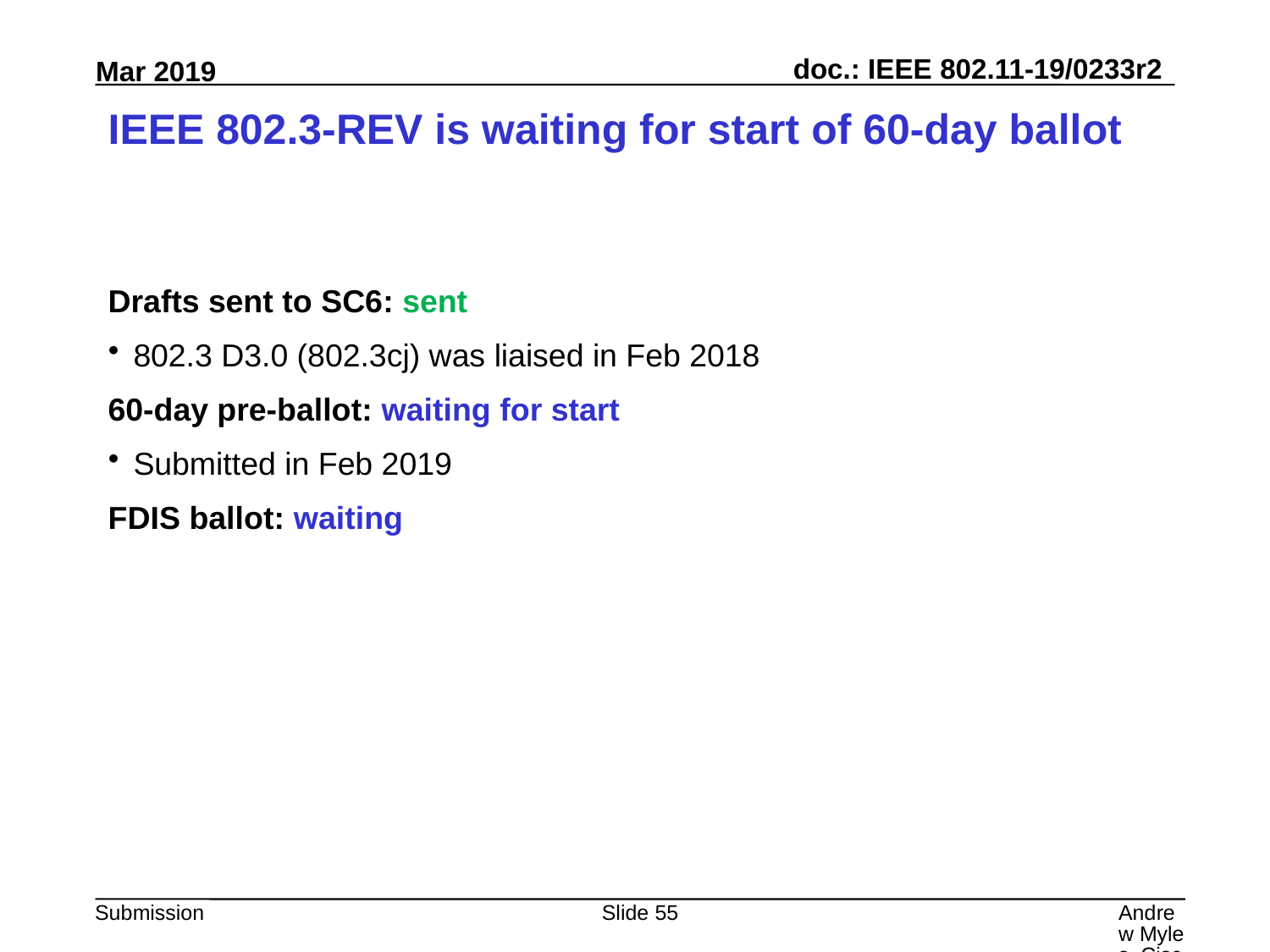

# IEEE 802.3-REV is waiting for start of 60-day ballot
Drafts sent to SC6: sent
802.3 D3.0 (802.3cj) was liaised in Feb 2018
60-day pre-ballot: waiting for start
Submitted in Feb 2019
FDIS ballot: waiting
Slide 55
Andrew Myles, Cisco